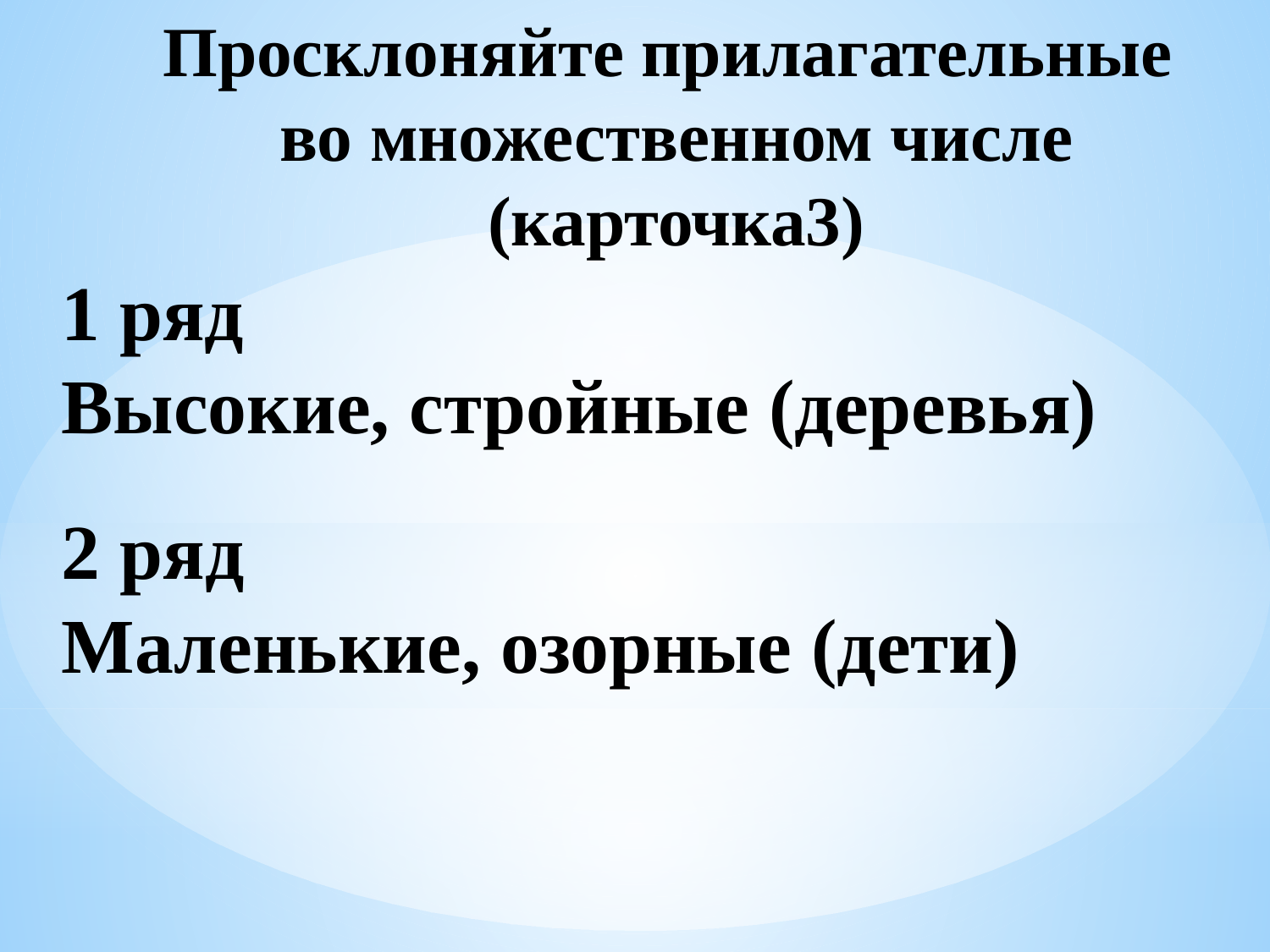

Просклоняйте прилагательные
во множественном числе
(карточка3)
1 ряд
Высокие, стройные (деревья)

2 ряд
Маленькие, озорные (дети)